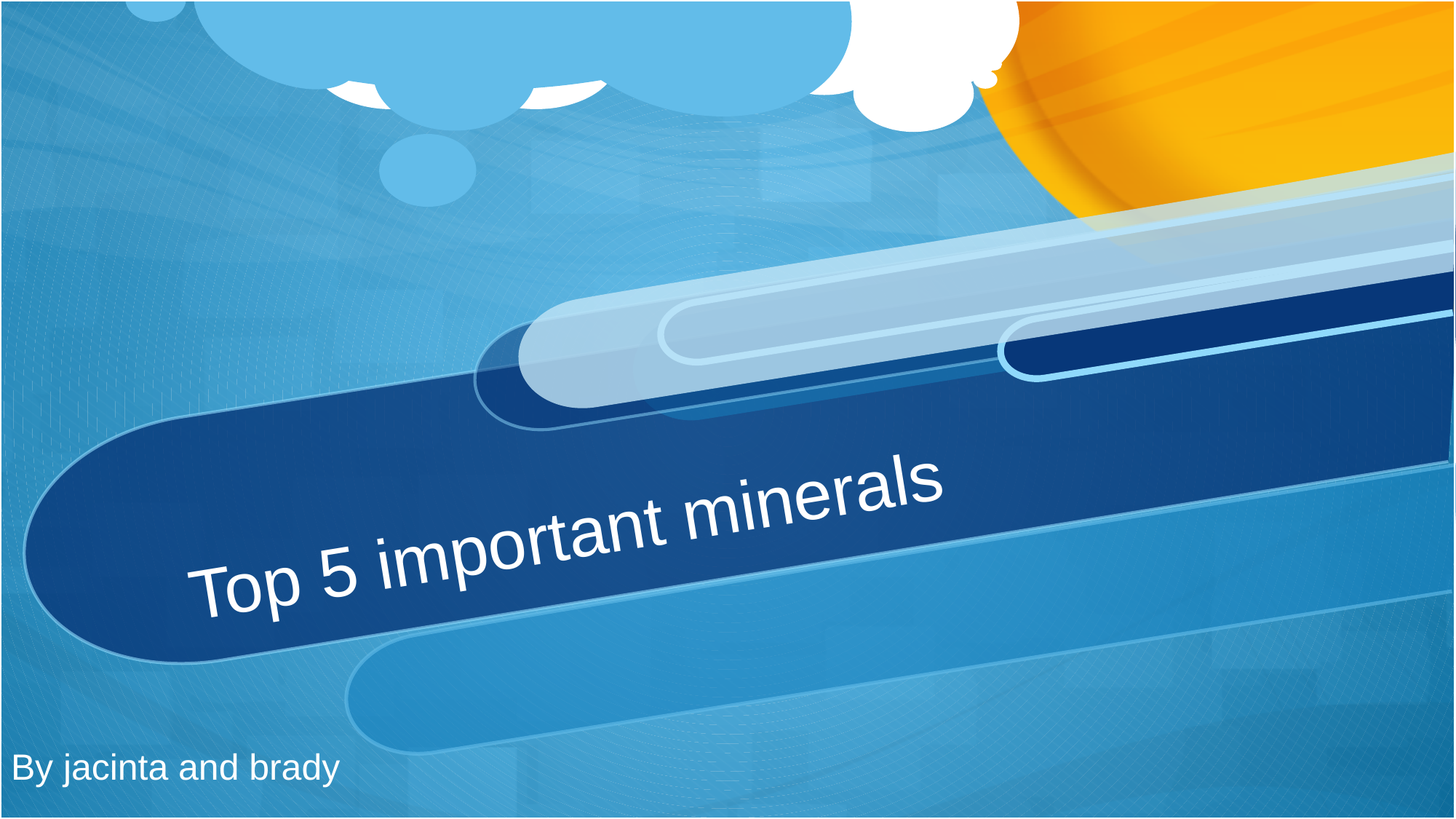

# Top 5 important minerals
By jacinta and brady